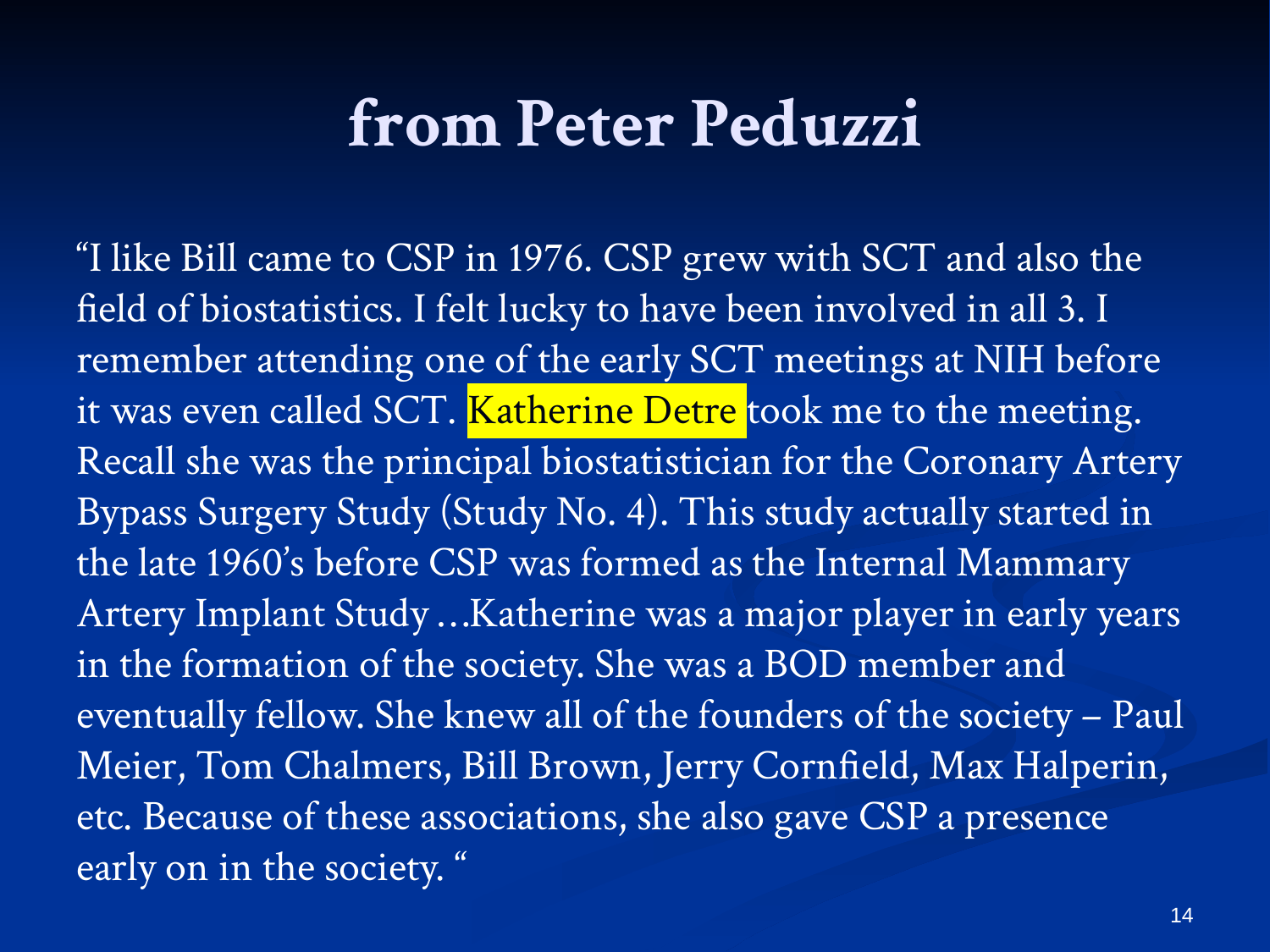

# from Peter Peduzzi
“I like Bill came to CSP in 1976. CSP grew with SCT and also the field of biostatistics. I felt lucky to have been involved in all 3. I remember attending one of the early SCT meetings at NIH before it was even called SCT. Katherine Detre took me to the meeting. Recall she was the principal biostatistician for the Coronary Artery Bypass Surgery Study (Study No. 4). This study actually started in the late 1960’s before CSP was formed as the Internal Mammary Artery Implant Study …Katherine was a major player in early years in the formation of the society. She was a BOD member and eventually fellow. She knew all of the founders of the society – Paul Meier, Tom Chalmers, Bill Brown, Jerry Cornfield, Max Halperin, etc. Because of these associations, she also gave CSP a presence early on in the society. “
14